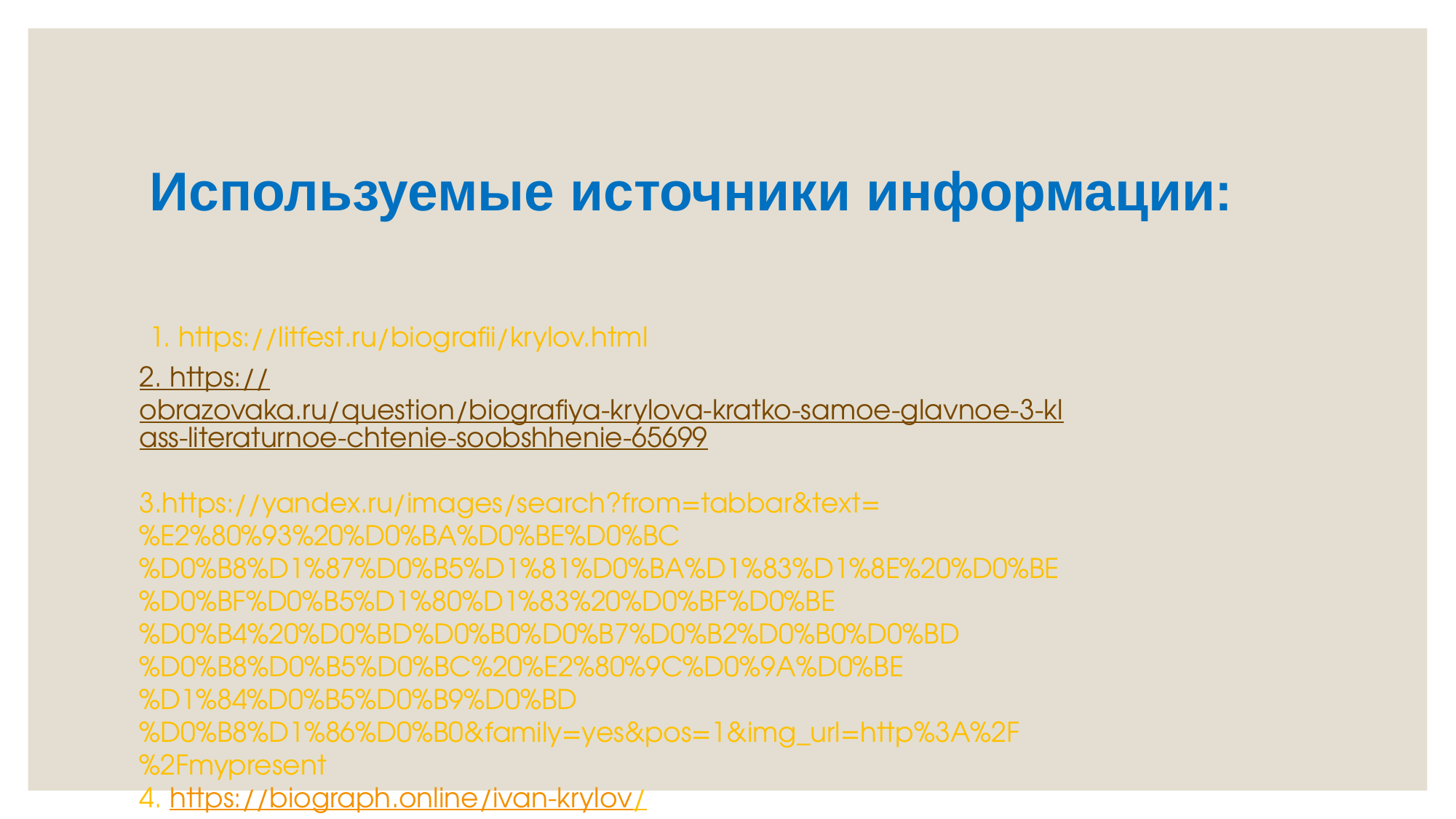

Используемые источники информации:

1. https://litfest.ru/biografii/krylov.html
2. https://obrazovaka.ru/question/biografiya-krylova-kratko-samoe-glavnoe-3-klass-literaturnoe-chtenie-soobshhenie-65699

3.https://yandex.ru/images/search?from=tabbar&text=%E2%80%93%20%D0%BA%D0%BE%D0%BC%D0%B8%D1%87%D0%B5%D1%81%D0%BA%D1%83%D1%8E%20%D0%BE%D0%BF%D0%B5%D1%80%D1%83%20%D0%BF%D0%BE%D0%B4%20%D0%BD%D0%B0%D0%B7%D0%B2%D0%B0%D0%BD%D0%B8%D0%B5%D0%BC%20%E2%80%9C%D0%9A%D0%BE%D1%84%D0%B5%D0%B9%D0%BD%D0%B8%D1%86%D0%B0&family=yes&pos=1&img_url=http%3A%2F%2Fmypresent
4. https://biograph.online/ivan-krylov/